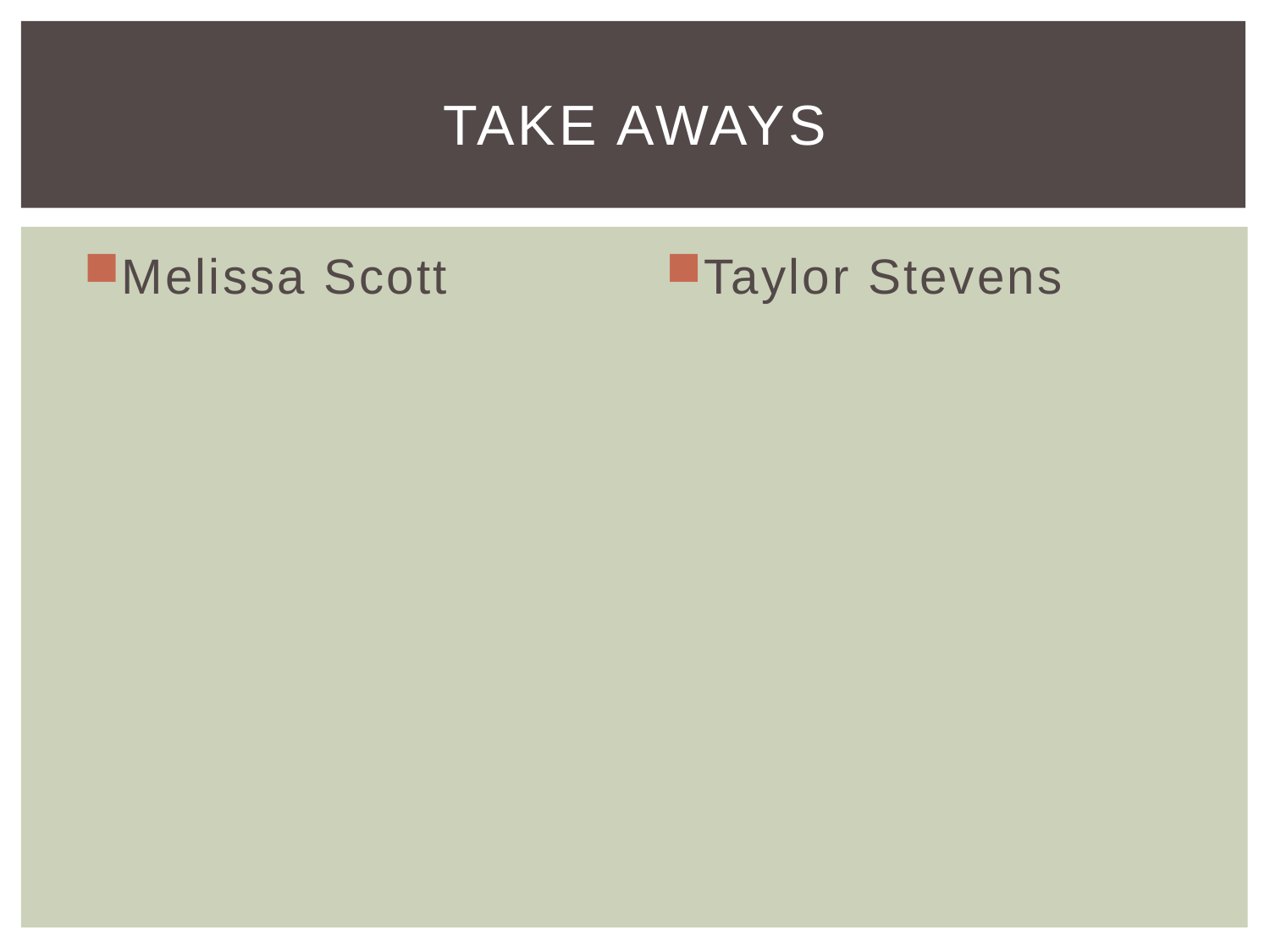

# Take Aways
Melissa Scott
Taylor Stevens